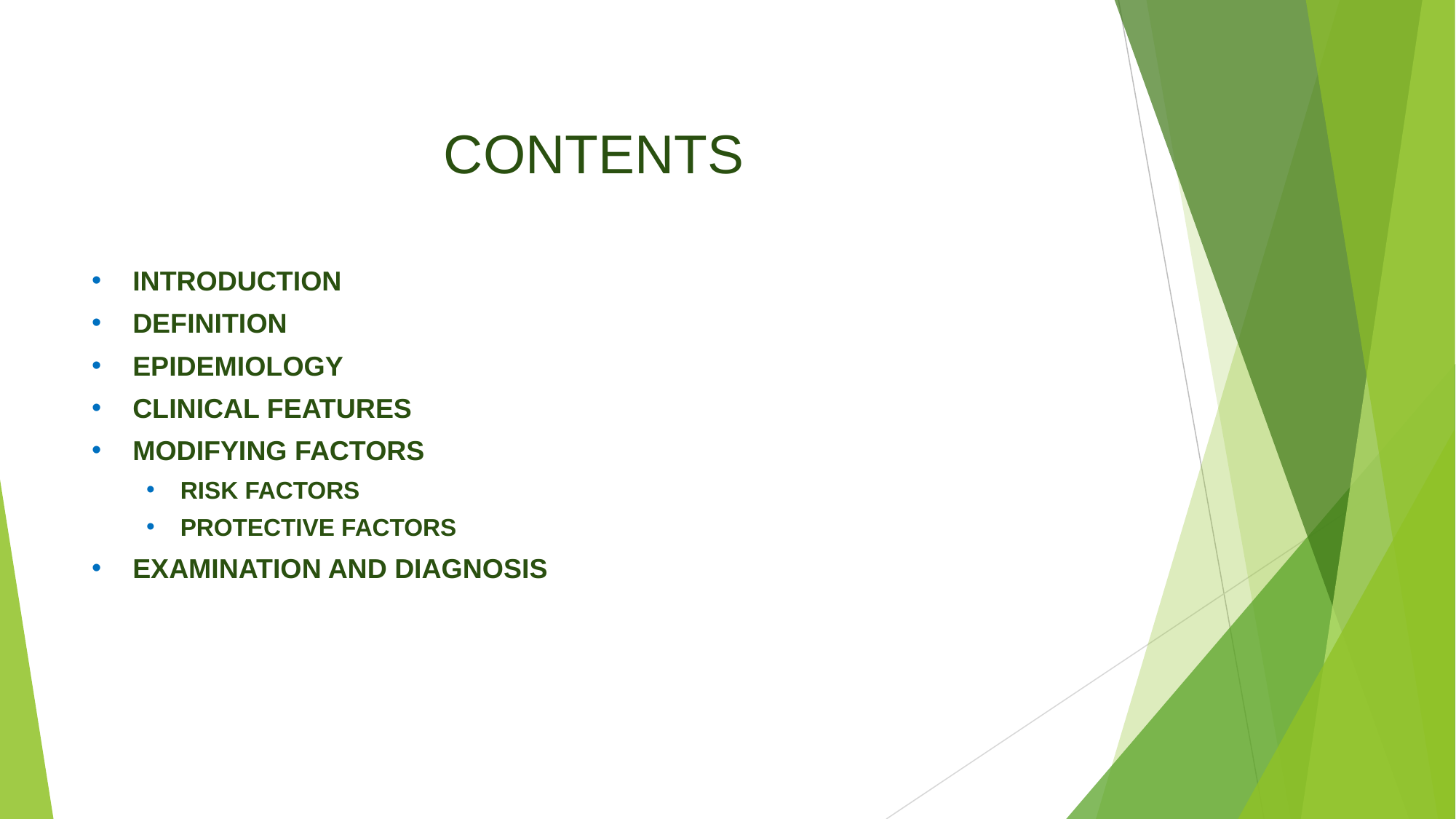

# CONTENTS
INTRODUCTION
DEFINITION
EPIDEMIOLOGY
CLINICAL FEATURES
MODIFYING FACTORS
RISK FACTORS
PROTECTIVE FACTORS
EXAMINATION AND DIAGNOSIS